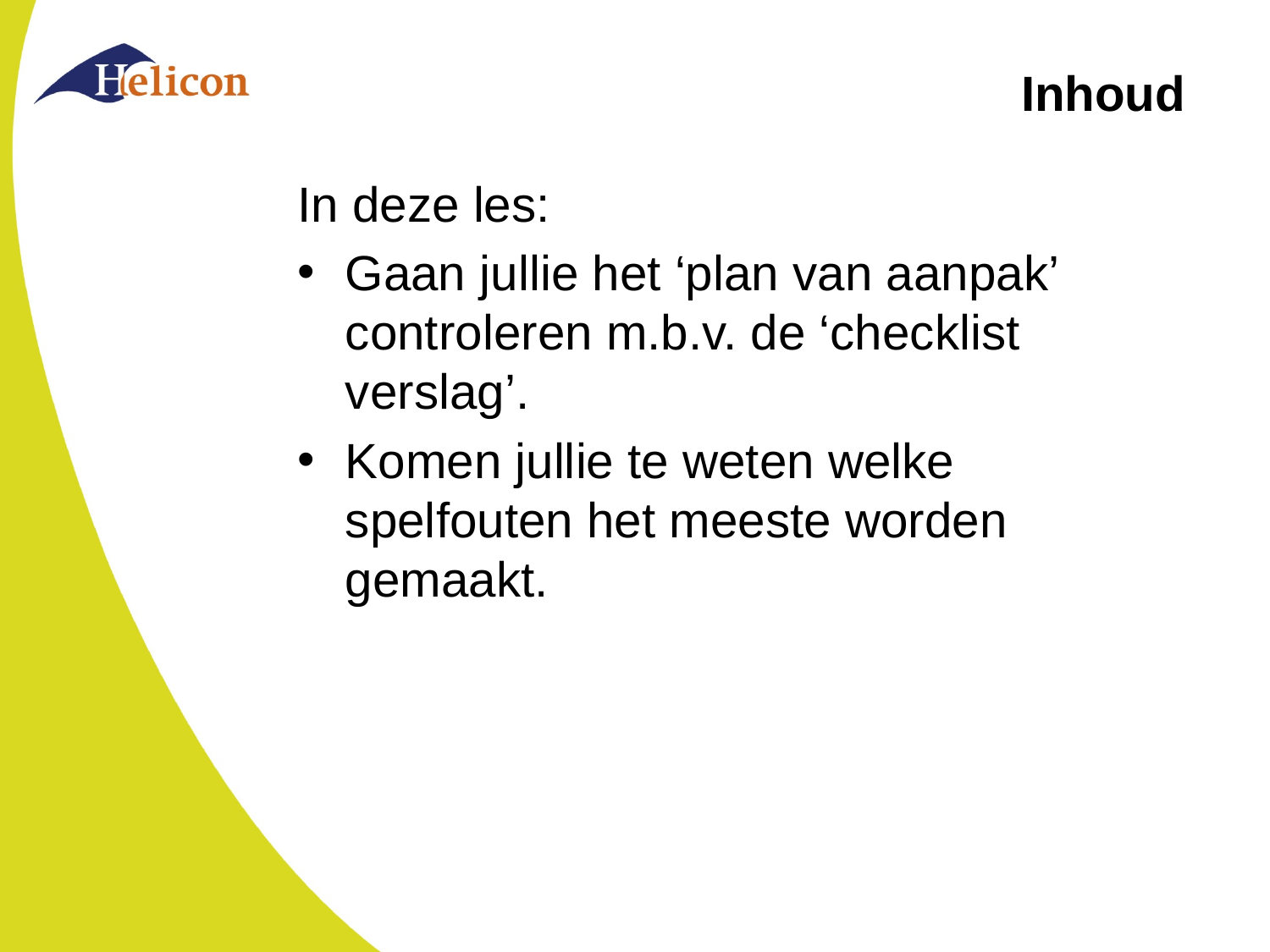

# Inhoud
In deze les:
Gaan jullie het ‘plan van aanpak’ controleren m.b.v. de ‘checklist verslag’.
Komen jullie te weten welke spelfouten het meeste worden gemaakt.